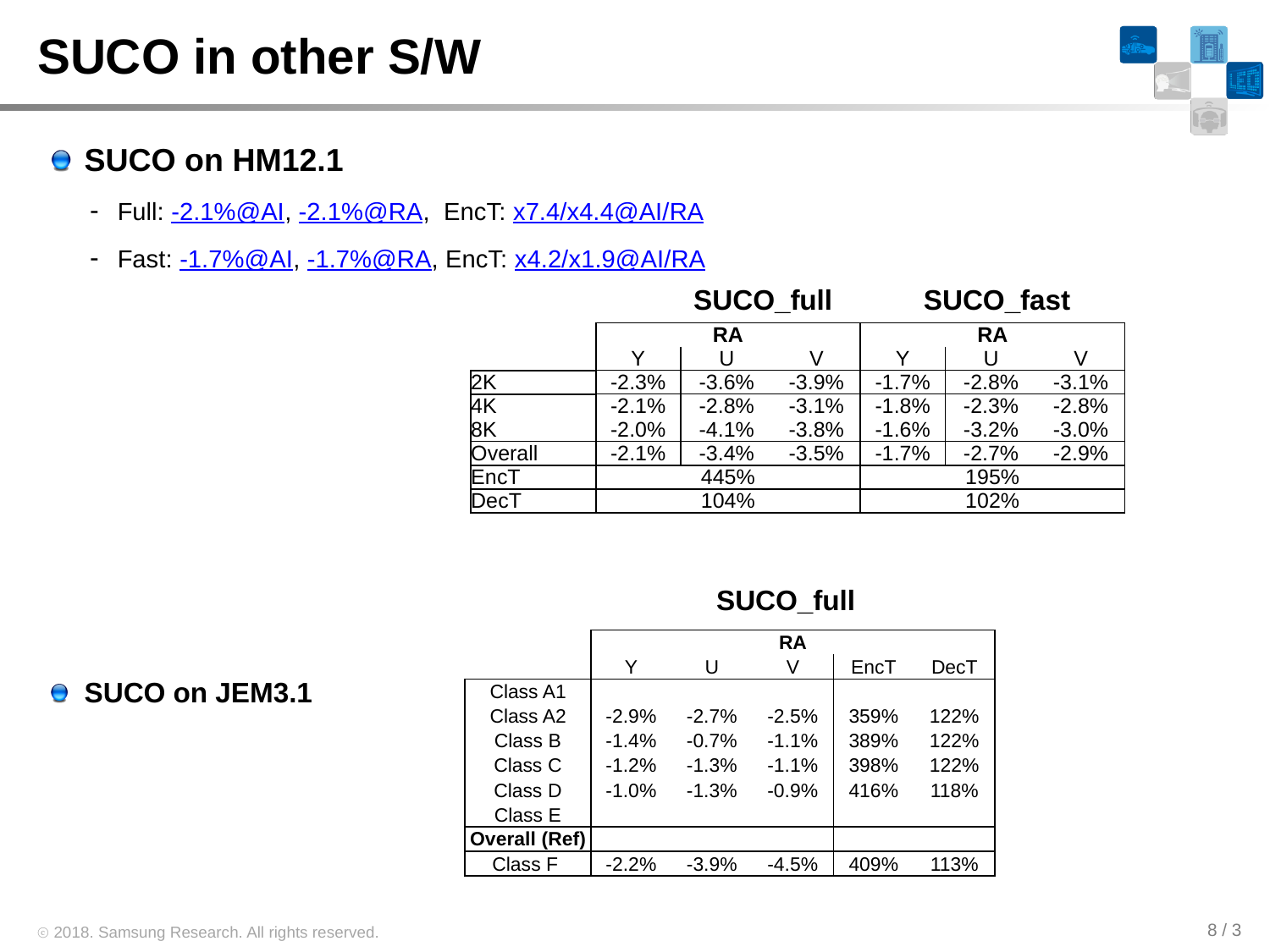

# SUCO in other S/W
SUCO on HM12.1
Full: -2.1%@AI, -2.1%@RA,  EncT: x7.4/x4.4@AI/RA
Fast: -1.7%@AI, -1.7%@RA, EncT: x4.2/x1.9@AI/RA

SUCO on JEM3.1

SUCO_full
SUCO_fast
|  | RA |  |  | RA |  |  |
| --- | --- | --- | --- | --- | --- | --- |
|  | Y | U | V | Y | U | V |
| 2K | -2.3% | -3.6% | -3.9% | -1.7% | -2.8% | -3.1% |
| 4K | -2.1% | -2.8% | -3.1% | -1.8% | -2.3% | -2.8% |
| 8K | -2.0% | -4.1% | -3.8% | -1.6% | -3.2% | -3.0% |
| Overall | -2.1% | -3.4% | -3.5% | -1.7% | -2.7% | -2.9% |
| EncT | 445% |  |  | 195% |  |  |
| DecT | 104% |  |  | 102% |  |  |
SUCO_full
|  | RA |  |  |  |  |
| --- | --- | --- | --- | --- | --- |
|  | Y | U | V | EncT | DecT |
| Class A1 |  |  |  |  |  |
| Class A2 | -2.9% | -2.7% | -2.5% | 359% | 122% |
| Class B | -1.4% | -0.7% | -1.1% | 389% | 122% |
| Class C | -1.2% | -1.3% | -1.1% | 398% | 122% |
| Class D | -1.0% | -1.3% | -0.9% | 416% | 118% |
| Class E |  |  |  |  |  |
| Overall (Ref) |  |  |  |  |  |
| Class F | -2.2% | -3.9% | -4.5% | 409% | 113% |
8 / 3